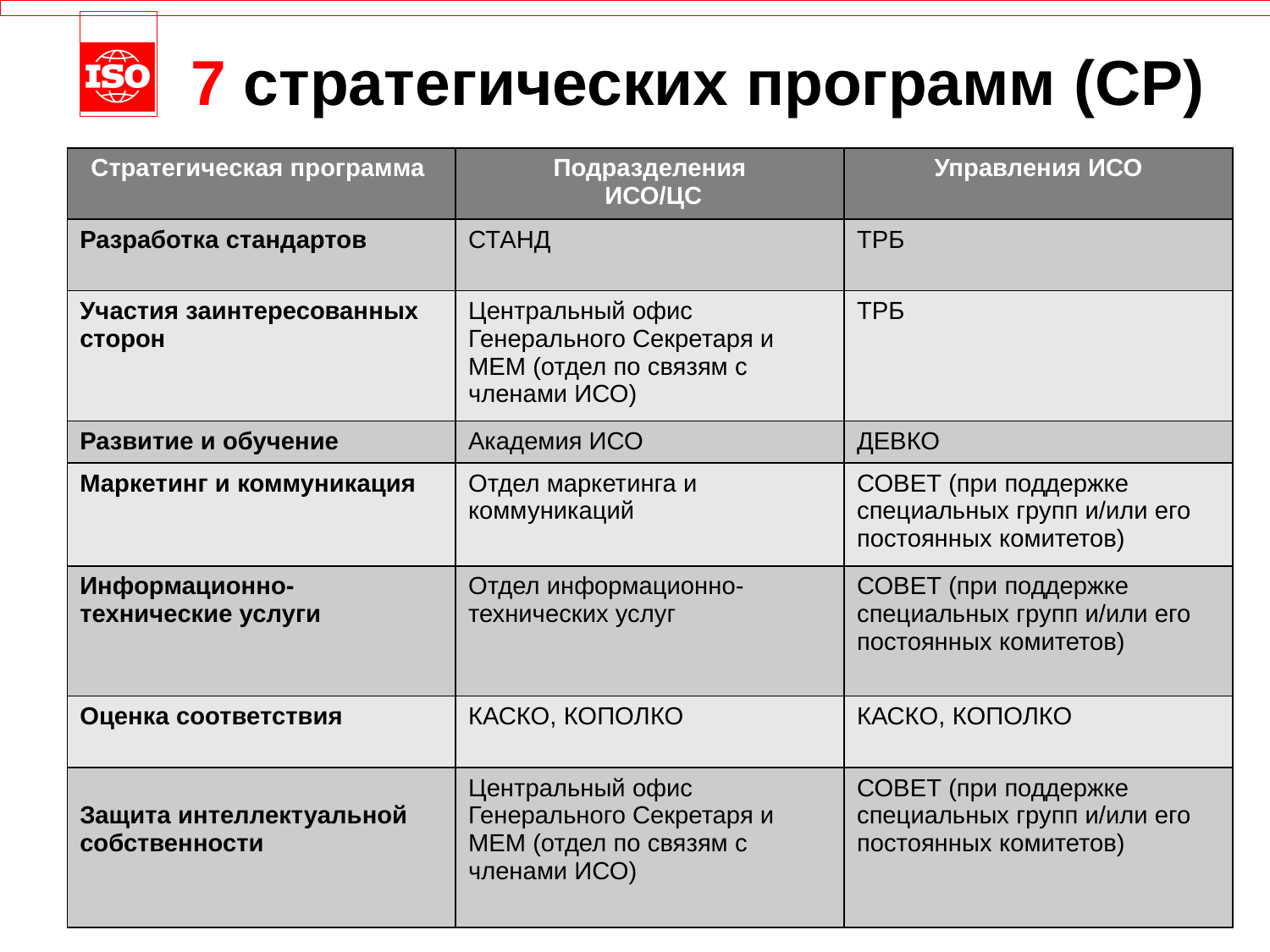

7 стратегических программ (CP)
| Стратегическая программа | Подразделения ИСО/ЦС | Управления ИСО |
| --- | --- | --- |
| Разработка стандартов | СТАНД | ТРБ |
| Участия заинтересованных сторон | Центральный офис Генерального Секретаря и МЕМ (отдел по связям с членами ИСО) | ТРБ |
| Развитие и обучение | Академия ИСО | ДЕВКО |
| Маркетинг и коммуникация | Отдел маркетинга и коммуникаций | СОВЕТ (при поддержке специальных групп и/или его постоянных комитетов) |
| Информационно-технические услуги | Отдел информационно-технических услуг | СОВЕТ (при поддержке специальных групп и/или его постоянных комитетов) |
| Оценка соответствия | КАСКО, КОПОЛКО | КАСКО, КОПОЛКО |
| Защита интеллектуальной собственности | Центральный офис Генерального Секретаря и МЕМ (отдел по связям с членами ИСО) | СОВЕТ (при поддержке специальных групп и/или его постоянных комитетов) |